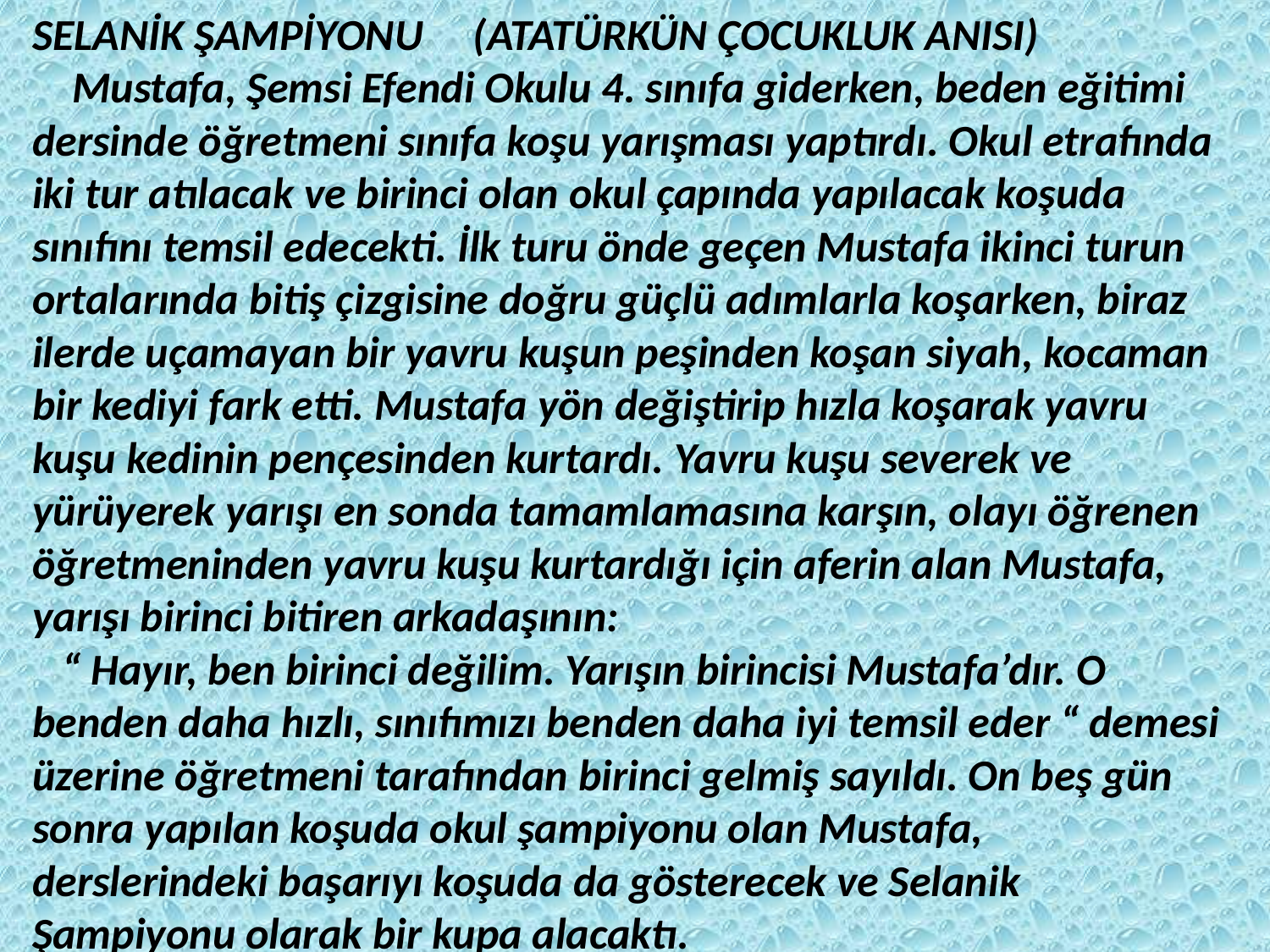

SELANİK ŞAMPİYONU     (ATATÜRKÜN ÇOCUKLUK ANISI)
    Mustafa, Şemsi Efendi Okulu 4. sınıfa giderken, beden eğitimi dersinde öğretmeni sınıfa koşu yarışması yaptırdı. Okul etrafında iki tur atılacak ve birinci olan okul çapında yapılacak koşuda sınıfını temsil edecekti. İlk turu önde geçen Mustafa ikinci turun ortalarında bitiş çizgisine doğru güçlü adımlarla koşarken, biraz ilerde uçamayan bir yavru kuşun peşinden koşan siyah, kocaman bir kediyi fark etti. Mustafa yön değiştirip hızla koşarak yavru kuşu kedinin pençesinden kurtardı. Yavru kuşu severek ve yürüyerek yarışı en sonda tamamlamasına karşın, olayı öğrenen öğretmeninden yavru kuşu kurtardığı için aferin alan Mustafa, yarışı birinci bitiren arkadaşının:
   “ Hayır, ben birinci değilim. Yarışın birincisi Mustafa’dır. O benden daha hızlı, sınıfımızı benden daha iyi temsil eder “ demesi üzerine öğretmeni tarafından birinci gelmiş sayıldı. On beş gün sonra yapılan koşuda okul şampiyonu olan Mustafa, derslerindeki başarıyı koşuda da gösterecek ve Selanik Şampiyonu olarak bir kupa alacaktı.